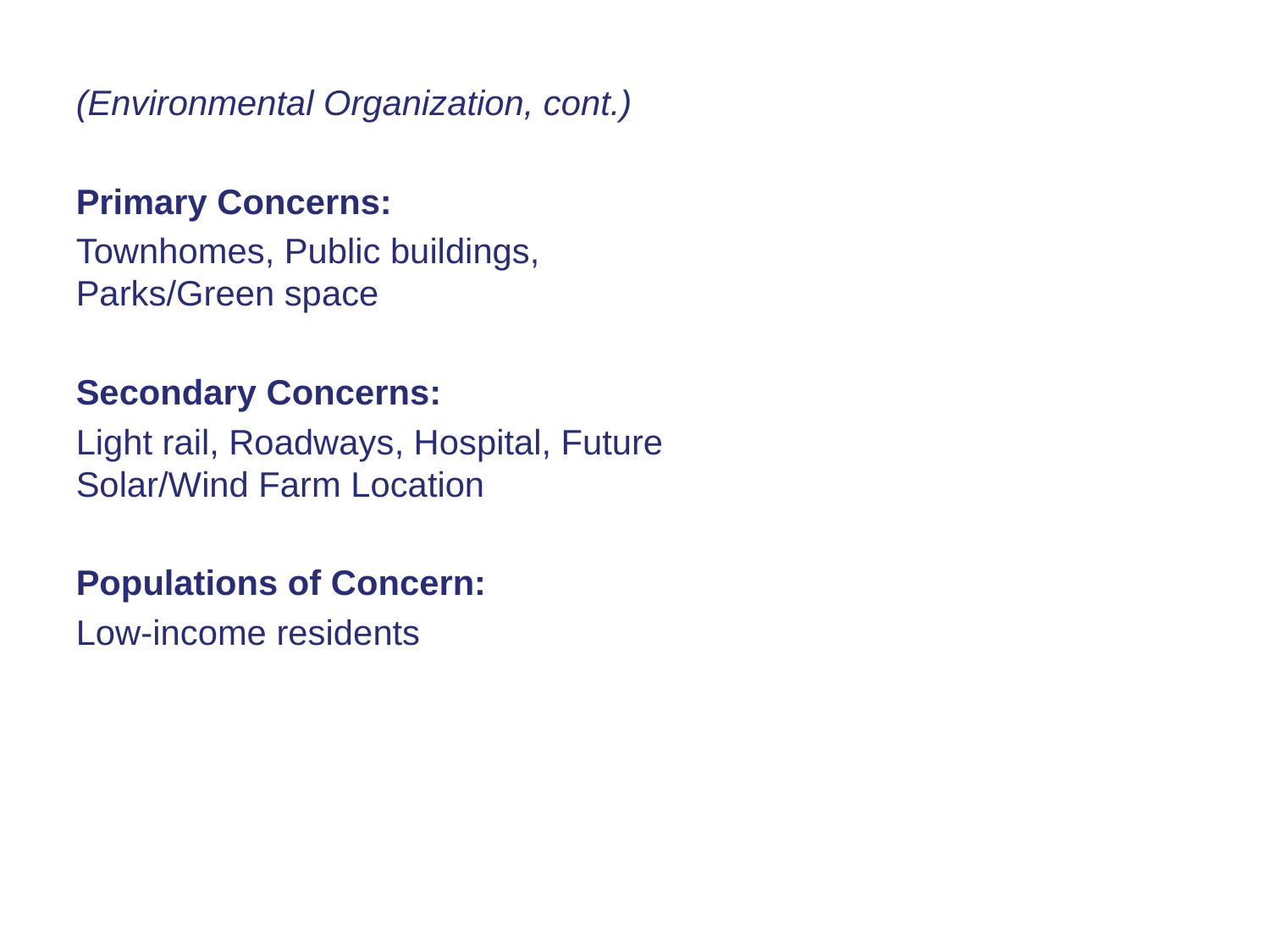

(Environmental Organization, cont.)

Primary Concerns:
Townhomes, Public buildings, Parks/Green space

Secondary Concerns:
Light rail, Roadways, Hospital, Future Solar/Wind Farm Location

Populations of Concern:
Low-income residents